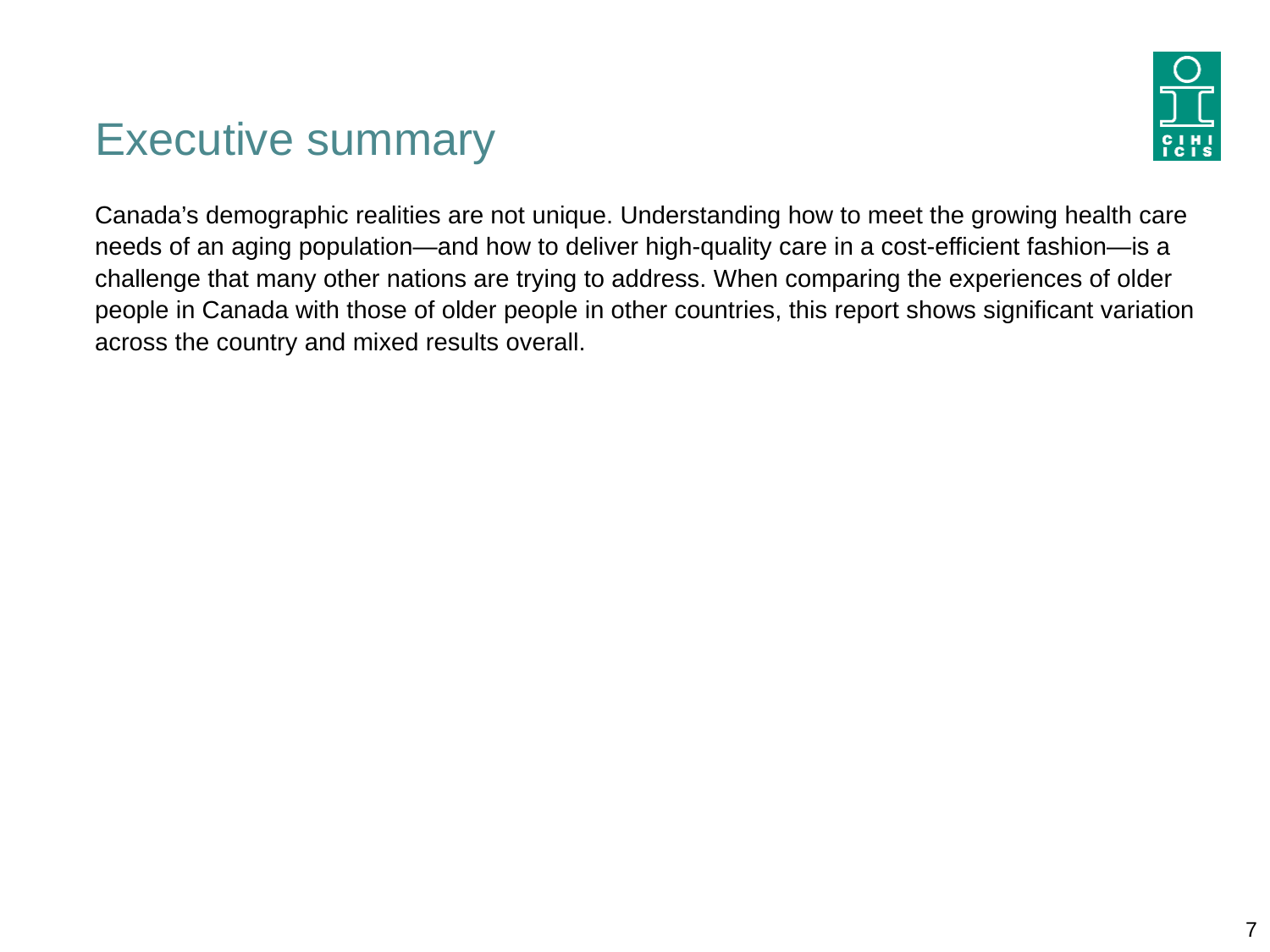

# Executive summary
Canada’s demographic realities are not unique. Understanding how to meet the growing health care needs of an aging population—and how to deliver high-quality care in a cost-efficient fashion—is a challenge that many other nations are trying to address. When comparing the experiences of older people in Canada with those of older people in other countries, this report shows significant variation across the country and mixed results overall.
7